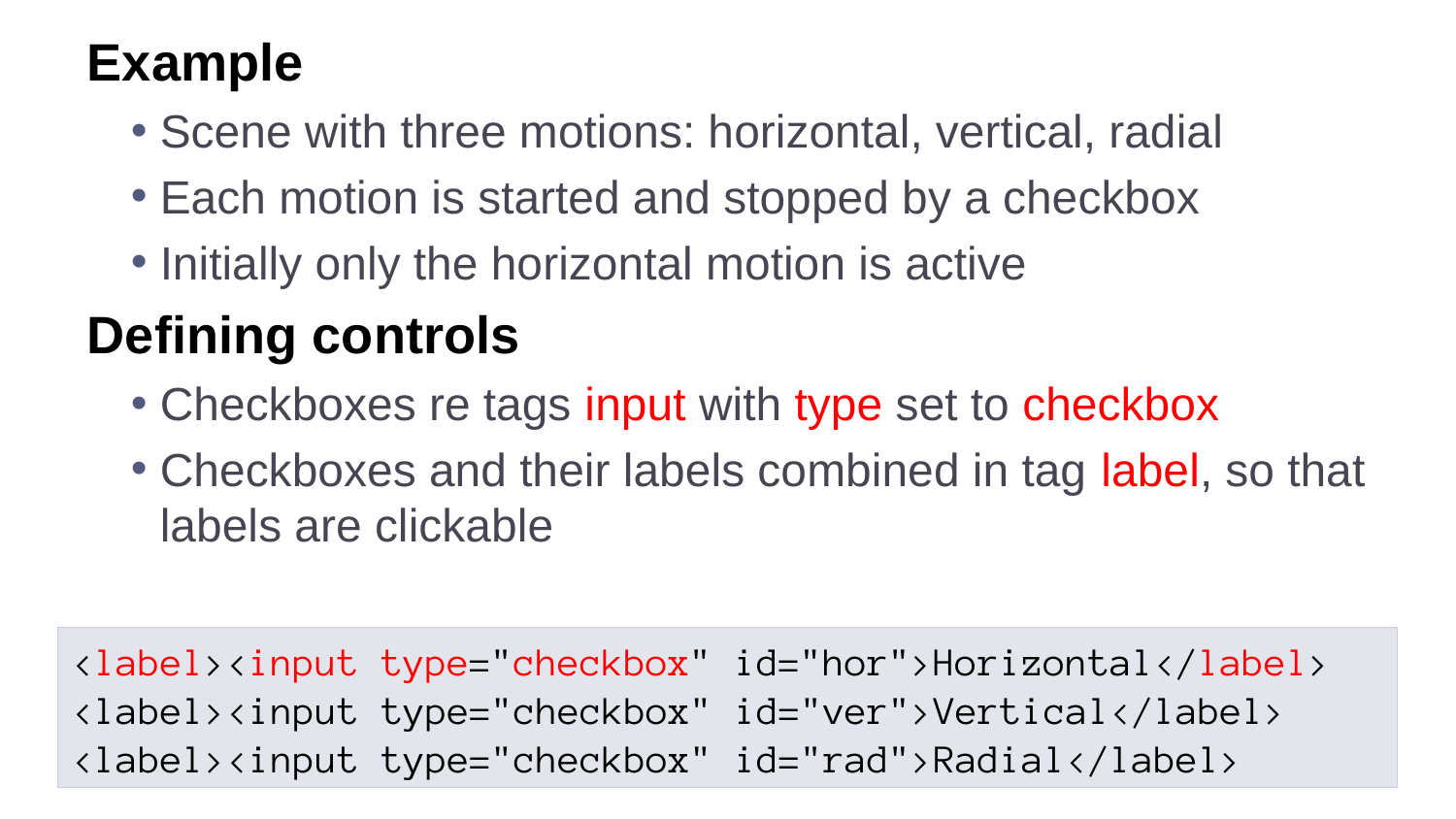

Example
Scene with three motions: horizontal, vertical, radial
Each motion is started and stopped by a checkbox
Initially only the horizontal motion is active
Defining controls
Checkboxes re tags input with type set to checkbox
Checkboxes and their labels combined in tag label, so that labels are clickable
<label><input type="checkbox" id="hor">Horizontal</label>
<label><input type="checkbox" id="ver">Vertical</label>
<label><input type="checkbox" id="rad">Radial</label>